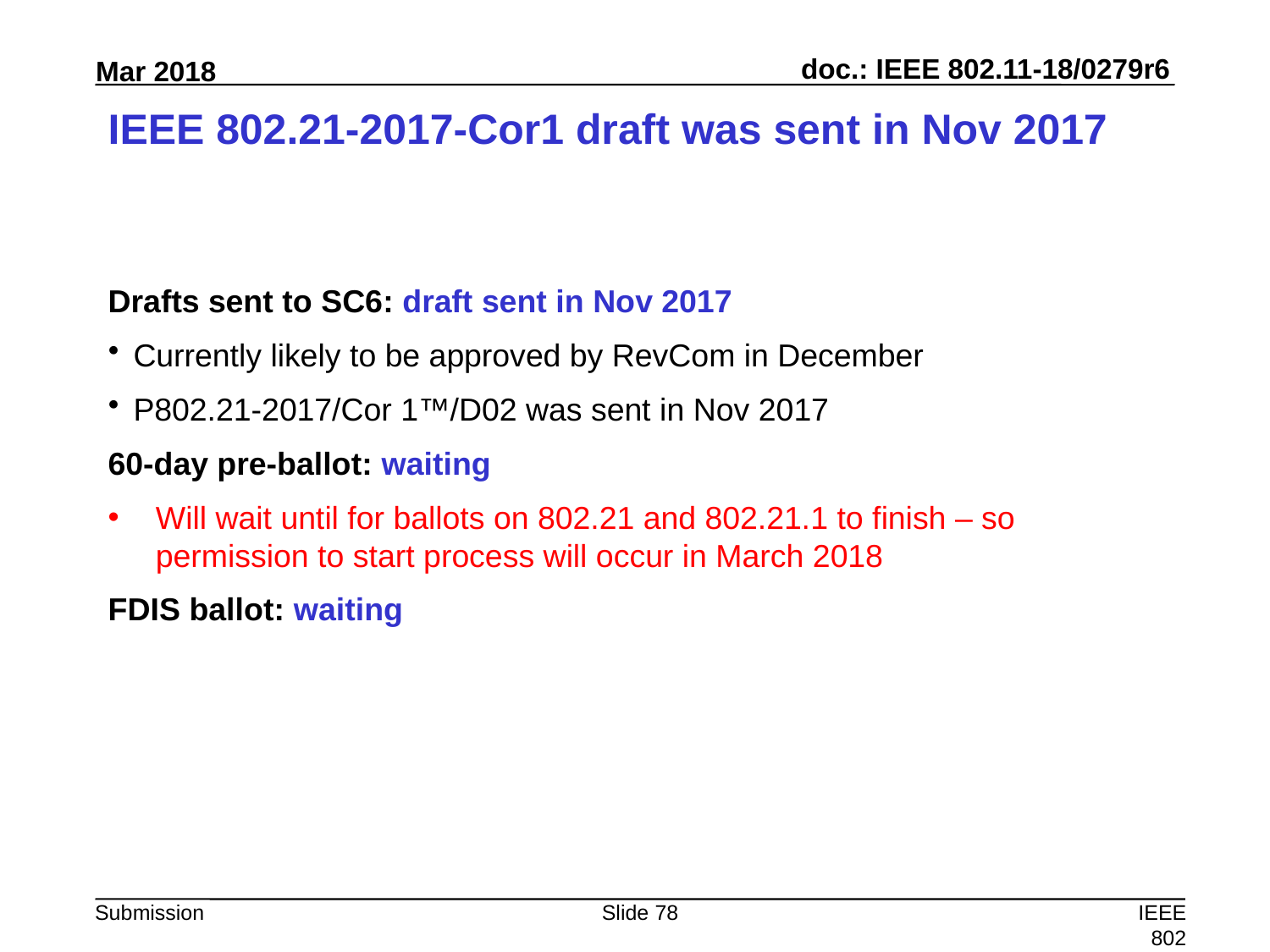

# IEEE 802.21-2017-Cor1 draft was sent in Nov 2017
Drafts sent to SC6: draft sent in Nov 2017
Currently likely to be approved by RevCom in December
P802.21-2017/Cor 1™/D02 was sent in Nov 2017
60-day pre-ballot: waiting
Will wait until for ballots on 802.21 and 802.21.1 to finish – so permission to start process will occur in March 2018
FDIS ballot: waiting
Slide 78
IEEE 802